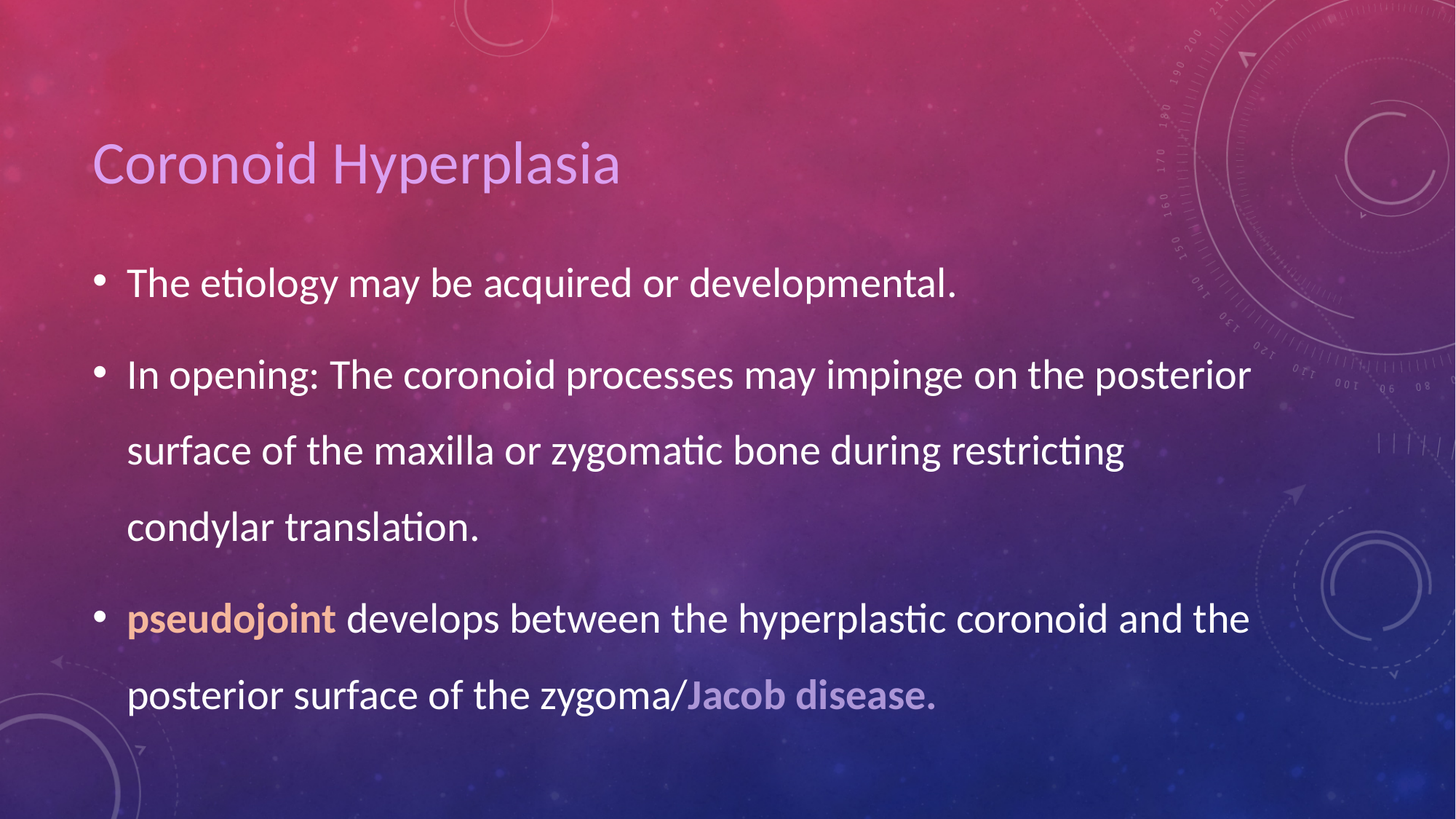

# Coronoid Hyperplasia
The etiology may be acquired or developmental.
In opening: The coronoid processes may impinge on the posterior surface of the maxilla or zygomatic bone during restricting condylar translation.
pseudojoint develops between the hyperplastic coronoid and the posterior surface of the zygoma/Jacob disease.